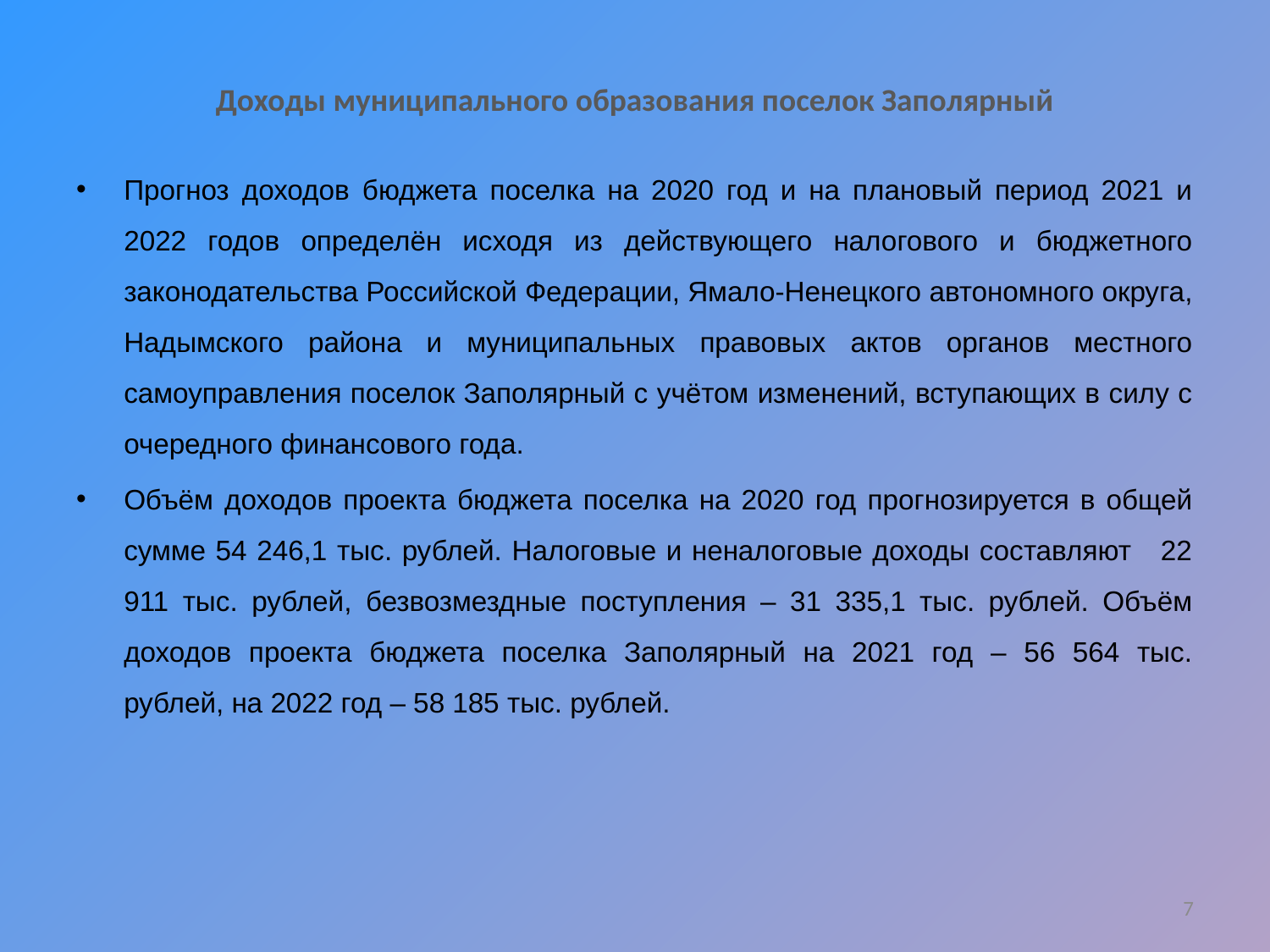

# Доходы муниципального образования поселок Заполярный
Прогноз доходов бюджета поселка на 2020 год и на плановый период 2021 и 2022 годов определён исходя из действующего налогового и бюджетного законодательства Российской Федерации, Ямало-Ненецкого автономного округа, Надымского района и муниципальных правовых актов органов местного самоуправления поселок Заполярный с учётом изменений, вступающих в силу с очередного финансового года.
Объём доходов проекта бюджета поселка на 2020 год прогнозируется в общей сумме 54 246,1 тыс. рублей. Налоговые и неналоговые доходы составляют   22 911 тыс. рублей, безвозмездные поступления – 31 335,1 тыс. рублей. Объём доходов проекта бюджета поселка Заполярный на 2021 год – 56 564 тыс. рублей, на 2022 год – 58 185 тыс. рублей.
7